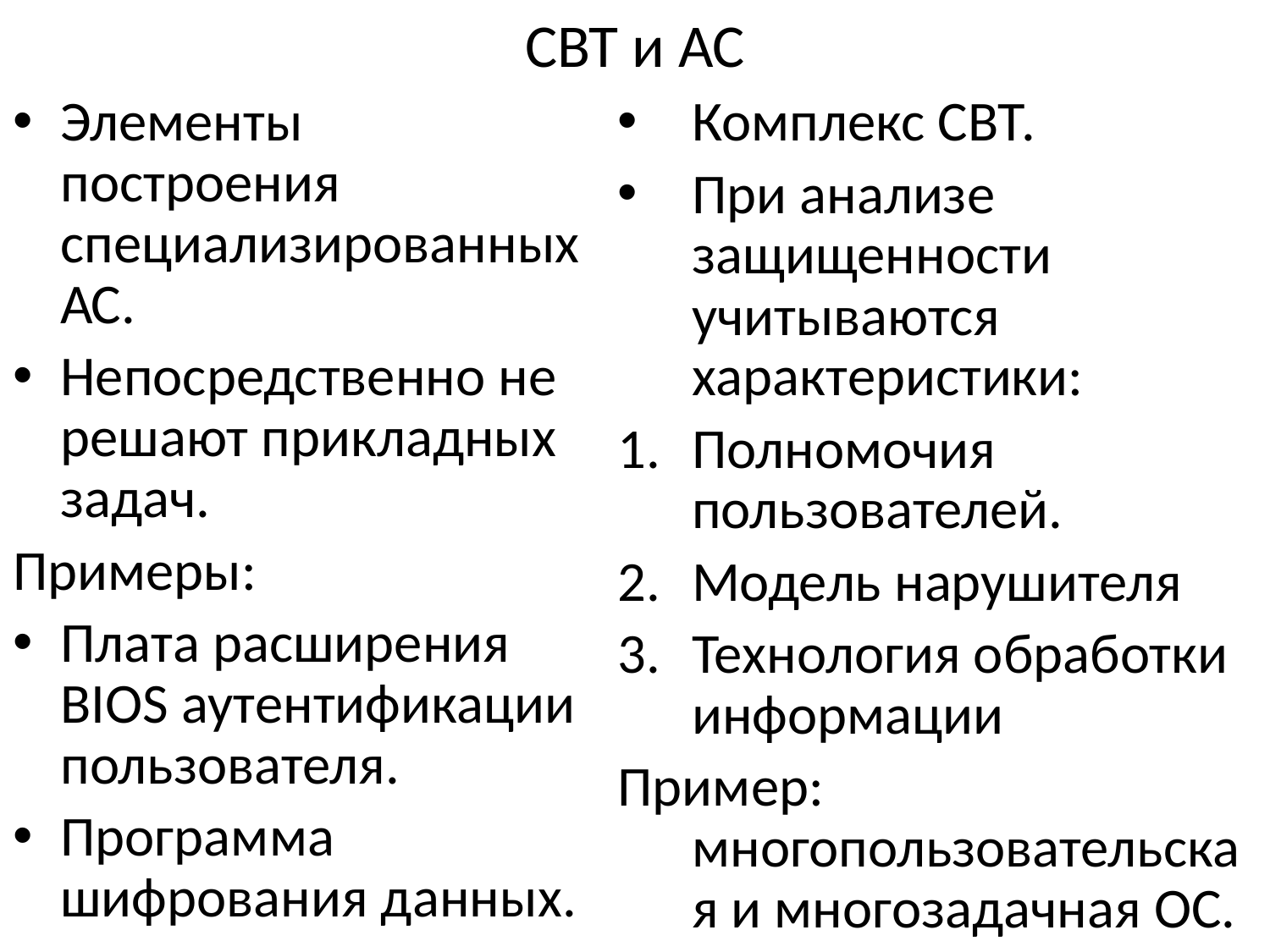

# СВТ и АС
Элементы построения специализированных АС.
Непосредственно не решают прикладных задач.
Примеры:
Плата расширения BIOS аутентификации пользователя.
Программа шифрования данных.
Комплекс СВТ.
При анализе защищенности учитываются характеристики:
Полномочия пользователей.
Модель нарушителя
Технология обработки информации
Пример: многопользовательская и многозадачная ОС.